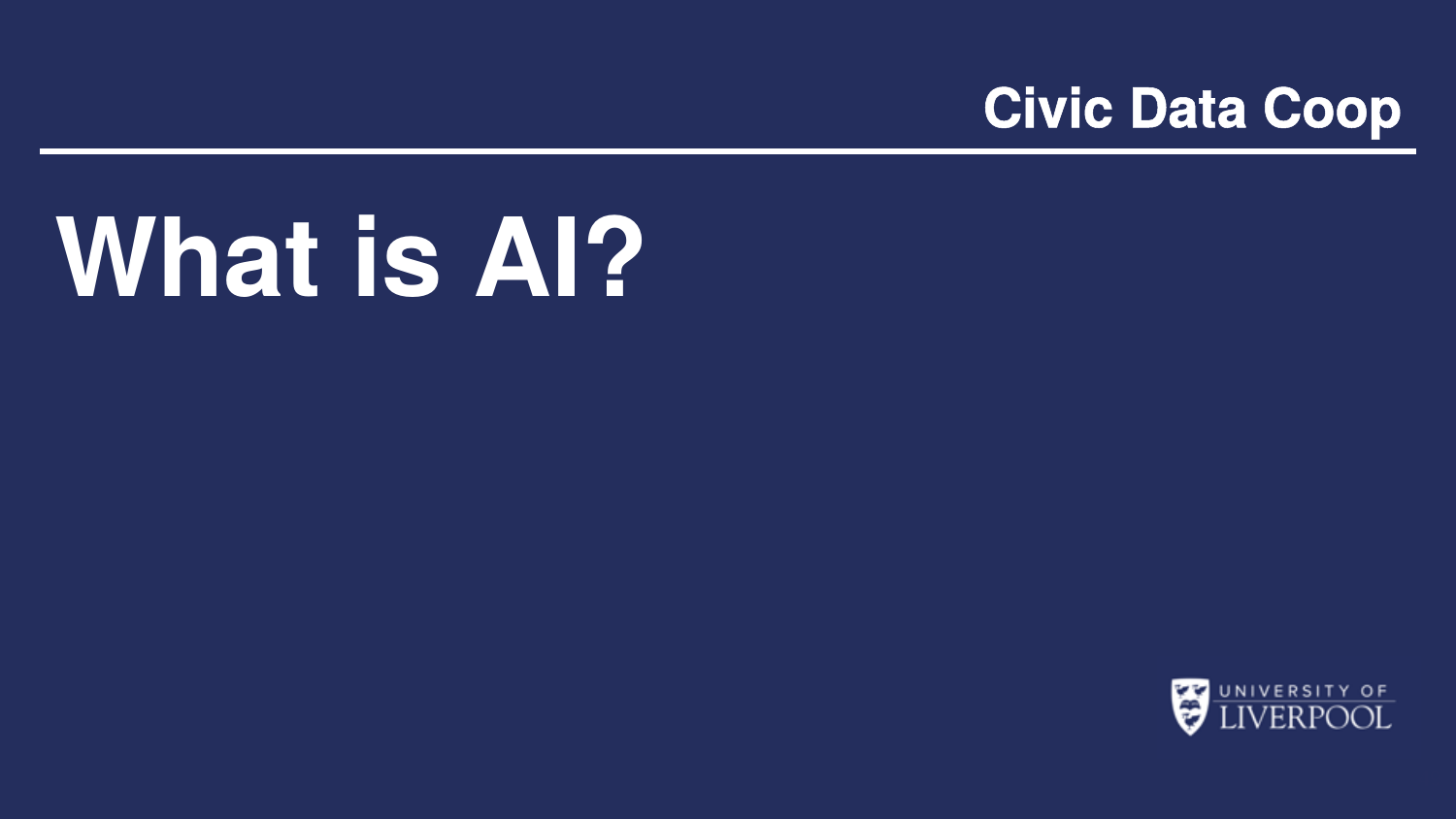

Civic Data Coop
What is AI?
49